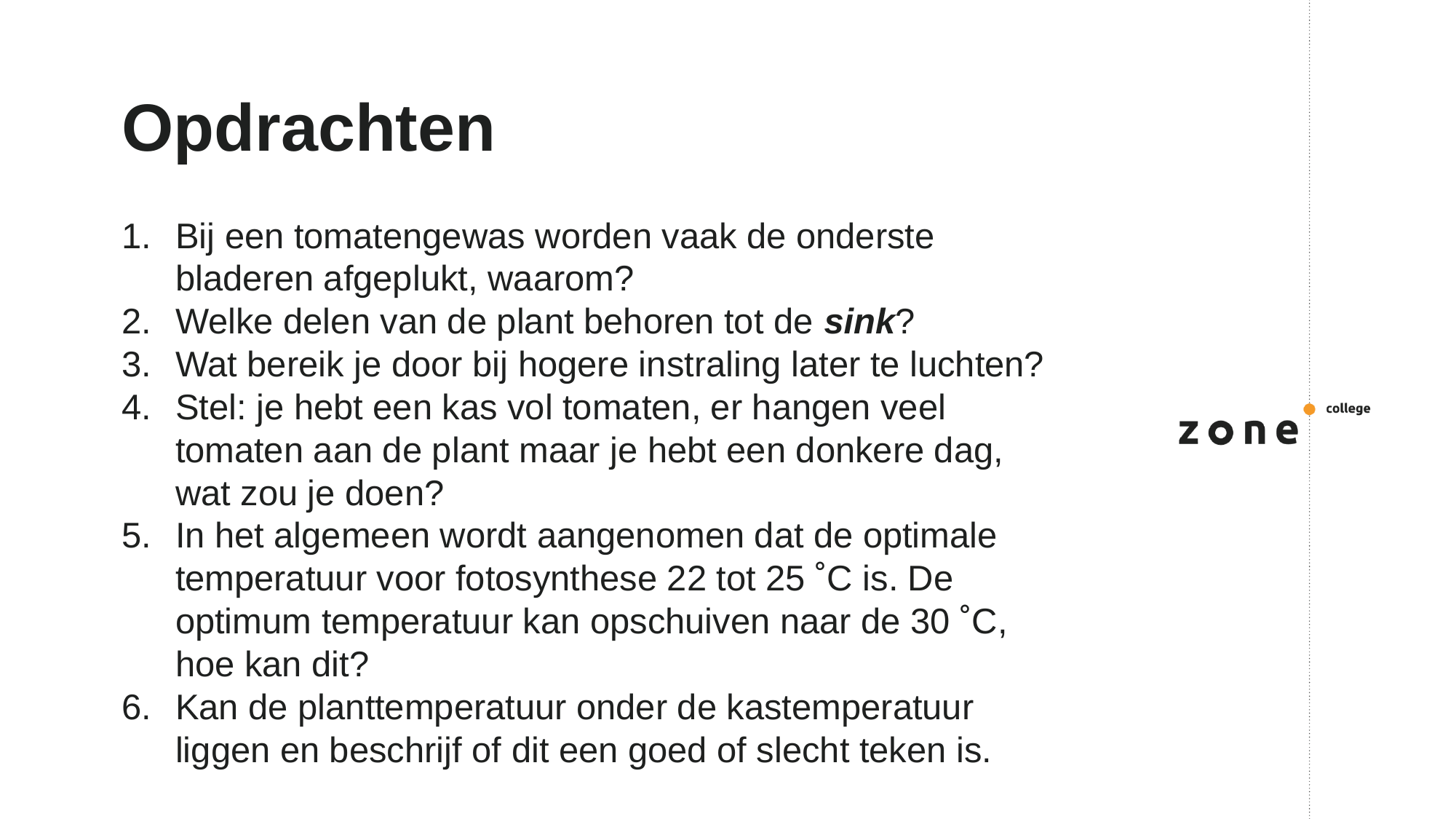

# Opdrachten
Bij een tomatengewas worden vaak de onderste bladeren afgeplukt, waarom?
Welke delen van de plant behoren tot de sink?
Wat bereik je door bij hogere instraling later te luchten?
Stel: je hebt een kas vol tomaten, er hangen veel tomaten aan de plant maar je hebt een donkere dag, wat zou je doen?
In het algemeen wordt aangenomen dat de optimale temperatuur voor fotosynthese 22 tot 25 ˚C is. De optimum temperatuur kan opschuiven naar de 30 ˚C, hoe kan dit?
Kan de planttemperatuur onder de kastemperatuur liggen en beschrijf of dit een goed of slecht teken is.